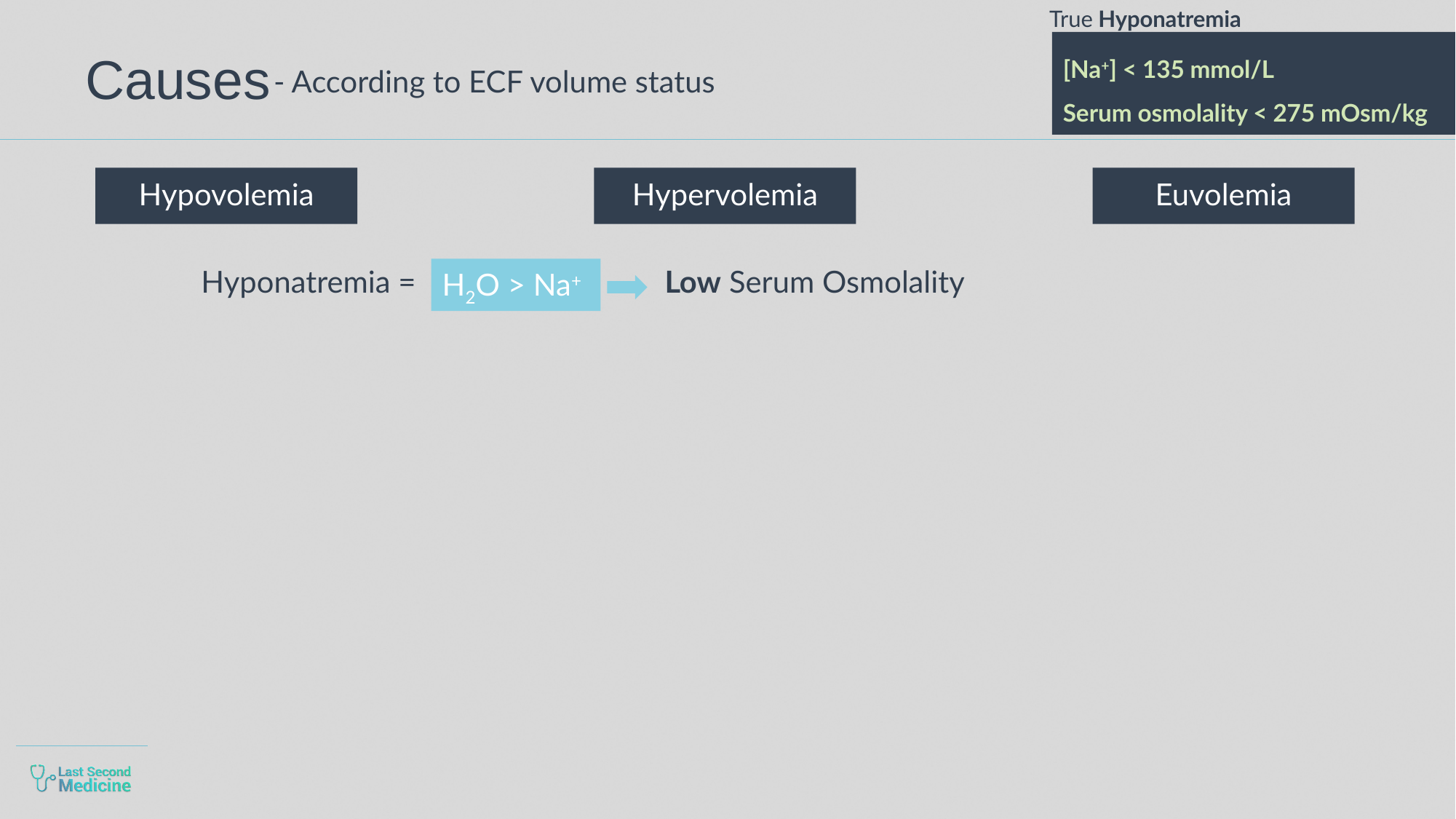

True Hyponatremia
# Causes
[Na+] < 135 mmol/L
Serum osmolality < 275 mOsm/kg
- According to ECF volume status
Euvolemia
Hypovolemia
Hypervolemia
H2O > Na+
Low Serum Osmolality
Hyponatremia =